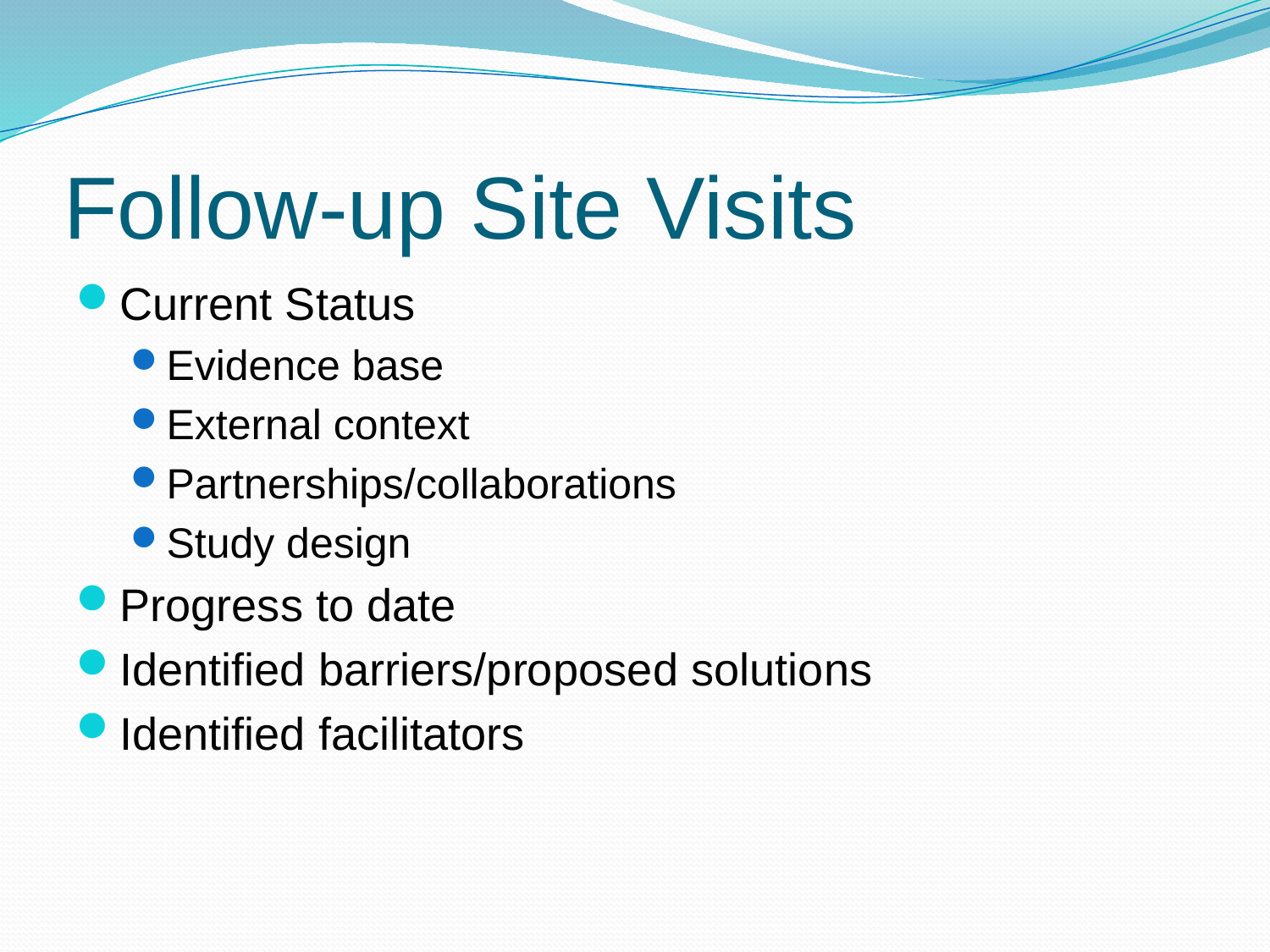

# Follow-up Site Visits
Current Status
Evidence base
External context
Partnerships/collaborations
Study design
Progress to date
Identified barriers/proposed solutions
Identified facilitators